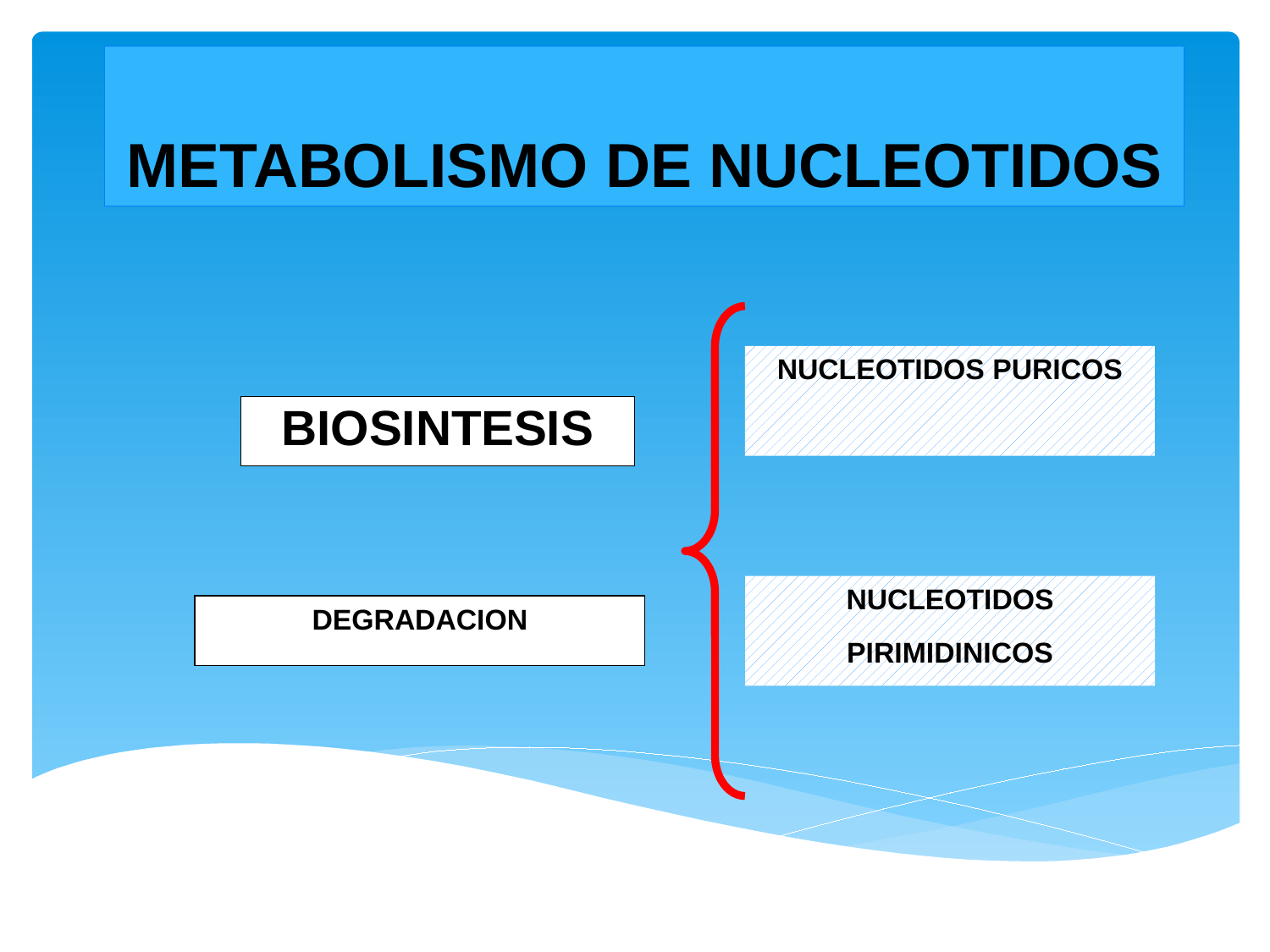

# METABOLISMO DE NUCLEOTIDOS

NUCLEOTIDOS PURICOS
BIOSINTESIS
NUCLEOTIDOS PIRIMIDINICOS
DEGRADACION